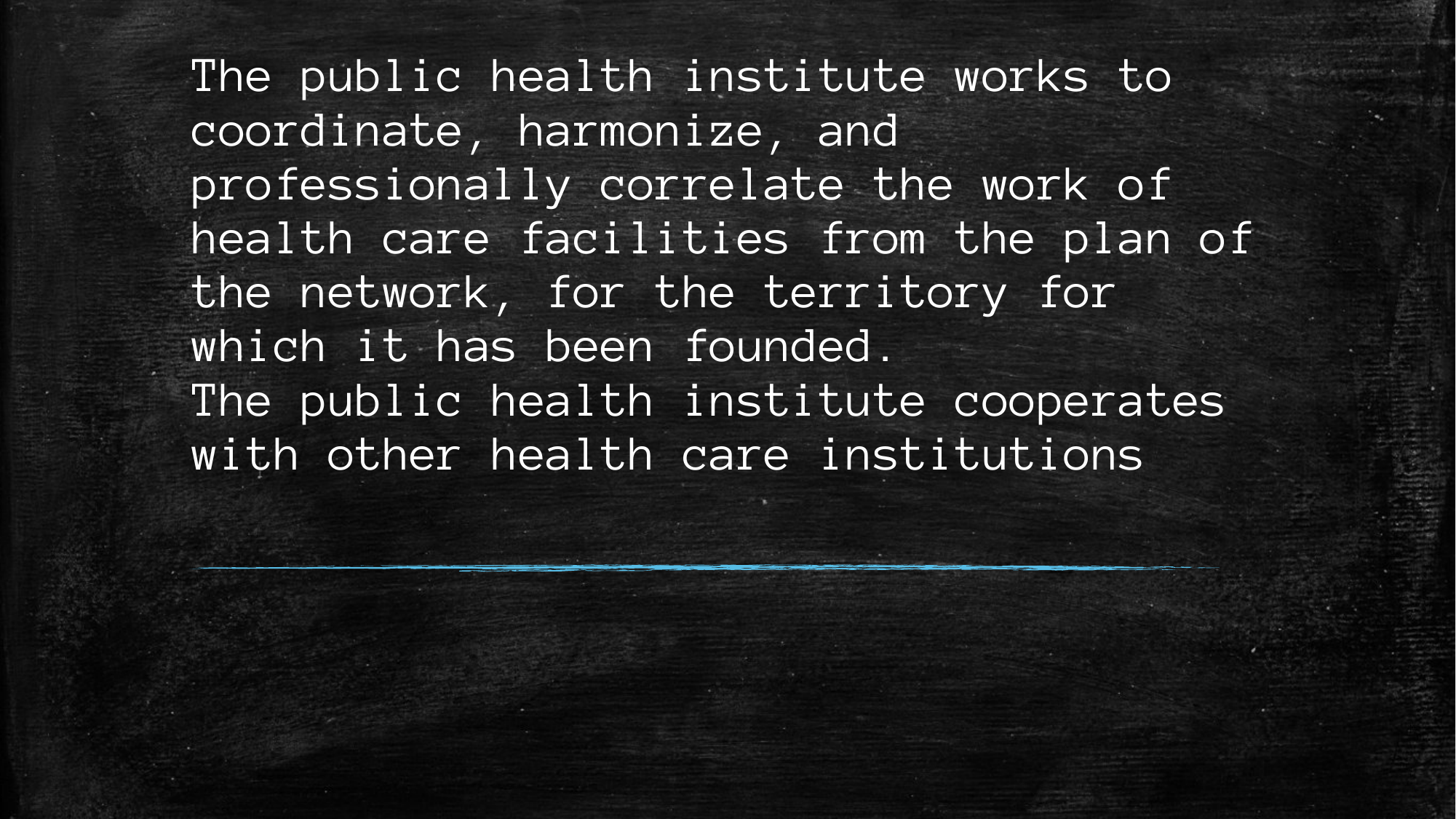

# The public health institute works to coordinate, harmonize, and professionally correlate the work of health care facilities from the plan of the network, for the territory for which it has been founded. The public health institute cooperates with other health care institutions